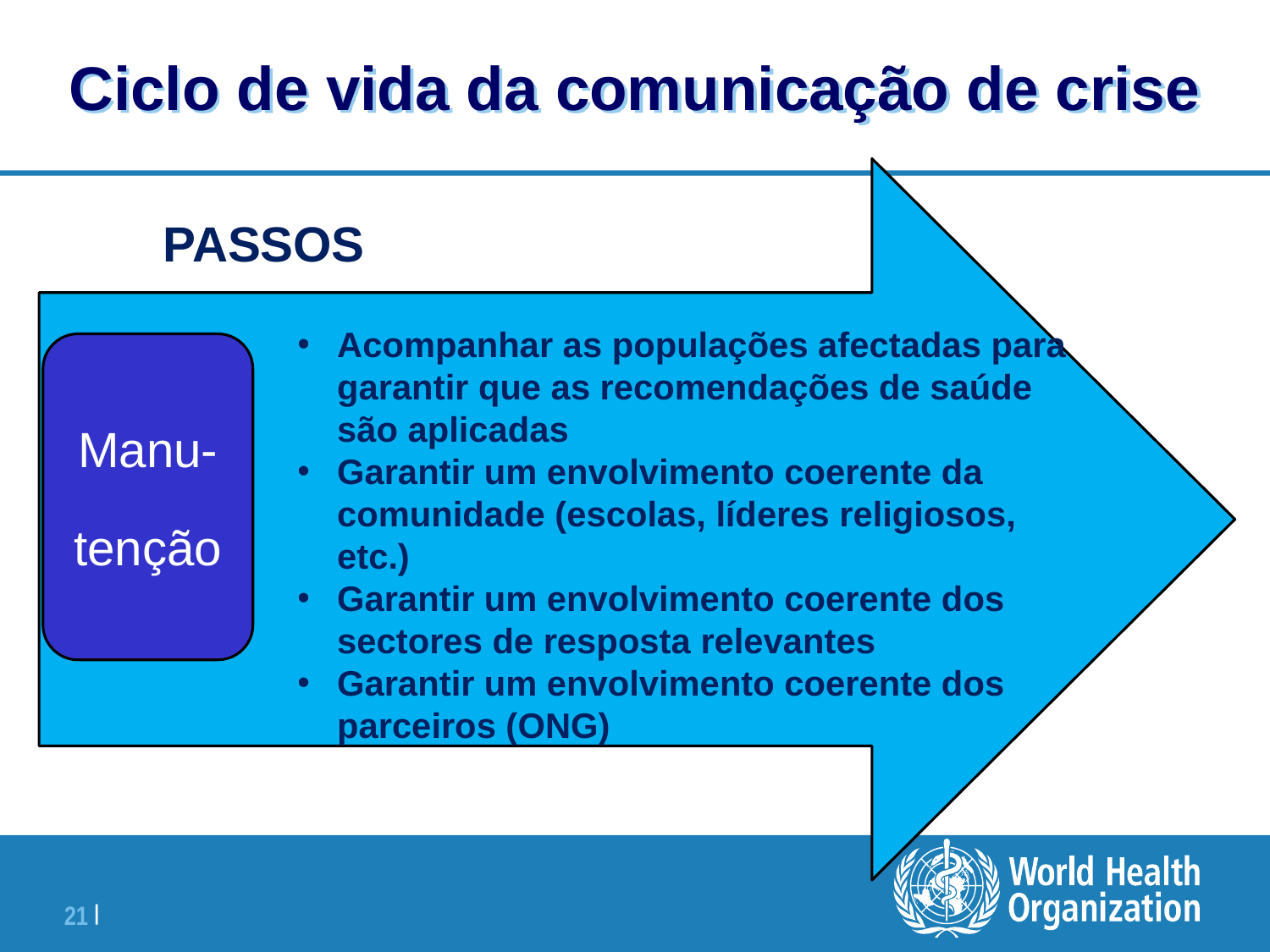

# Ciclo de vida da comunicação de crise

PASSOS
Acompanhar as populações afectadas para garantir que as recomendações de saúde são aplicadas
Garantir um envolvimento coerente da comunidade (escolas, líderes religiosos, etc.)
Garantir um envolvimento coerente dos sectores de resposta relevantes
Garantir um envolvimento coerente dos parceiros (ONG)

Manu-
tenção